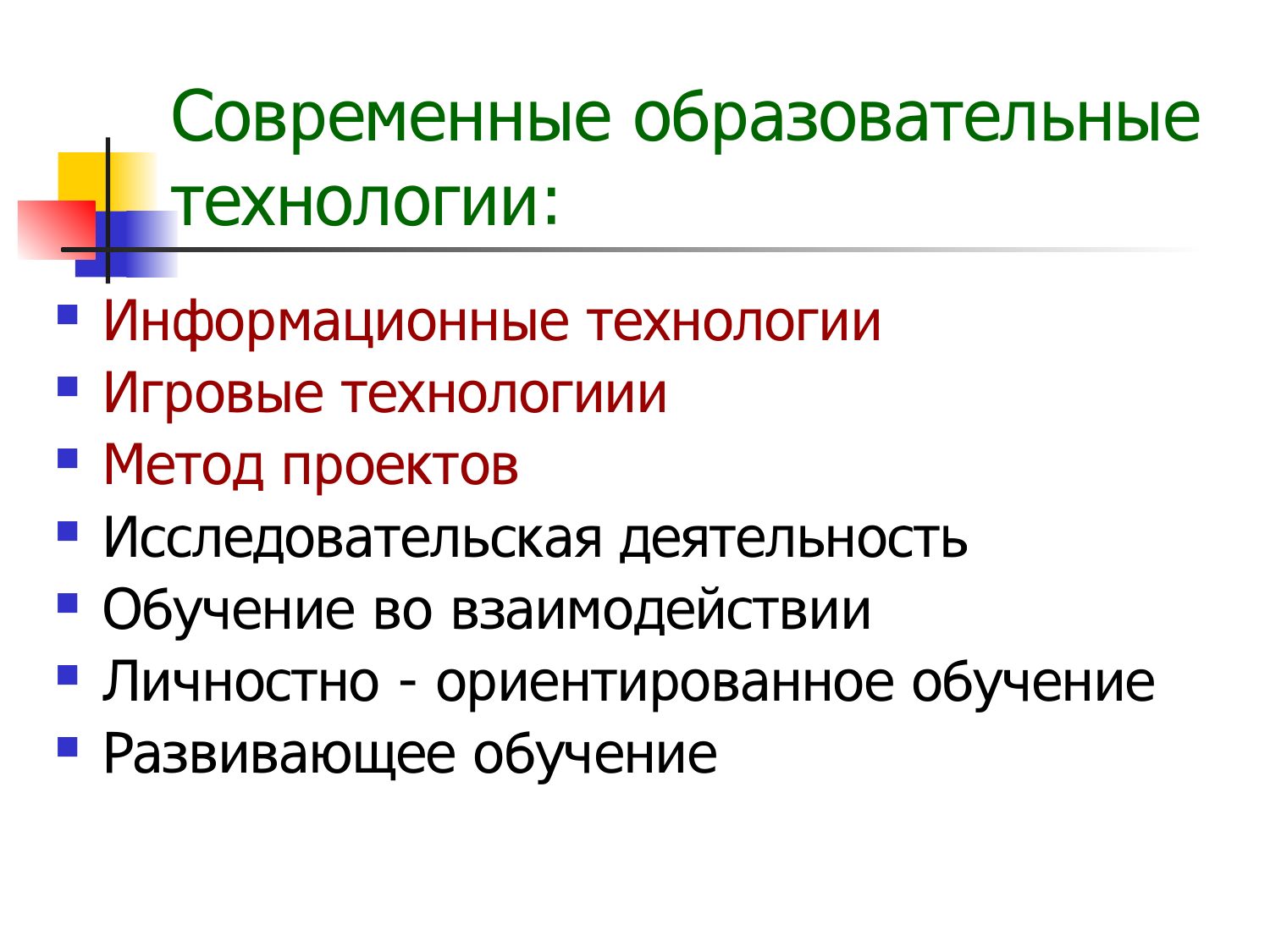

Современные образовательные технологии:
Информационные технологии
Игровые технологиии
Метод проектов
Исследовательская деятельность
Обучение во взаимодействии
Личностно - ориентированное обучение
Развивающее обучение